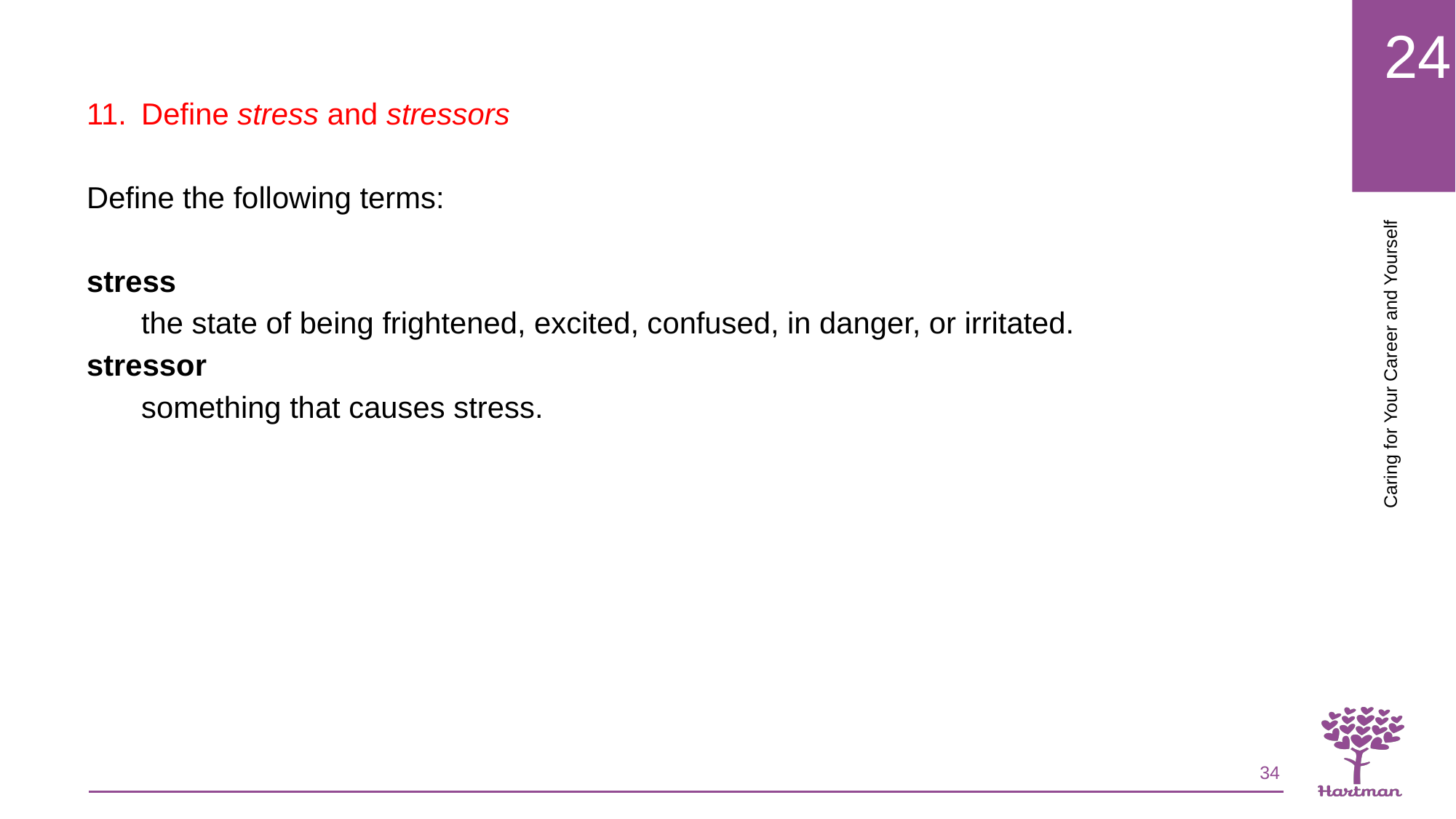

Define stress and stressors

Define the following terms:

stress
the state of being frightened, excited, confused, in danger, or irritated.
stressor
something that causes stress.

34